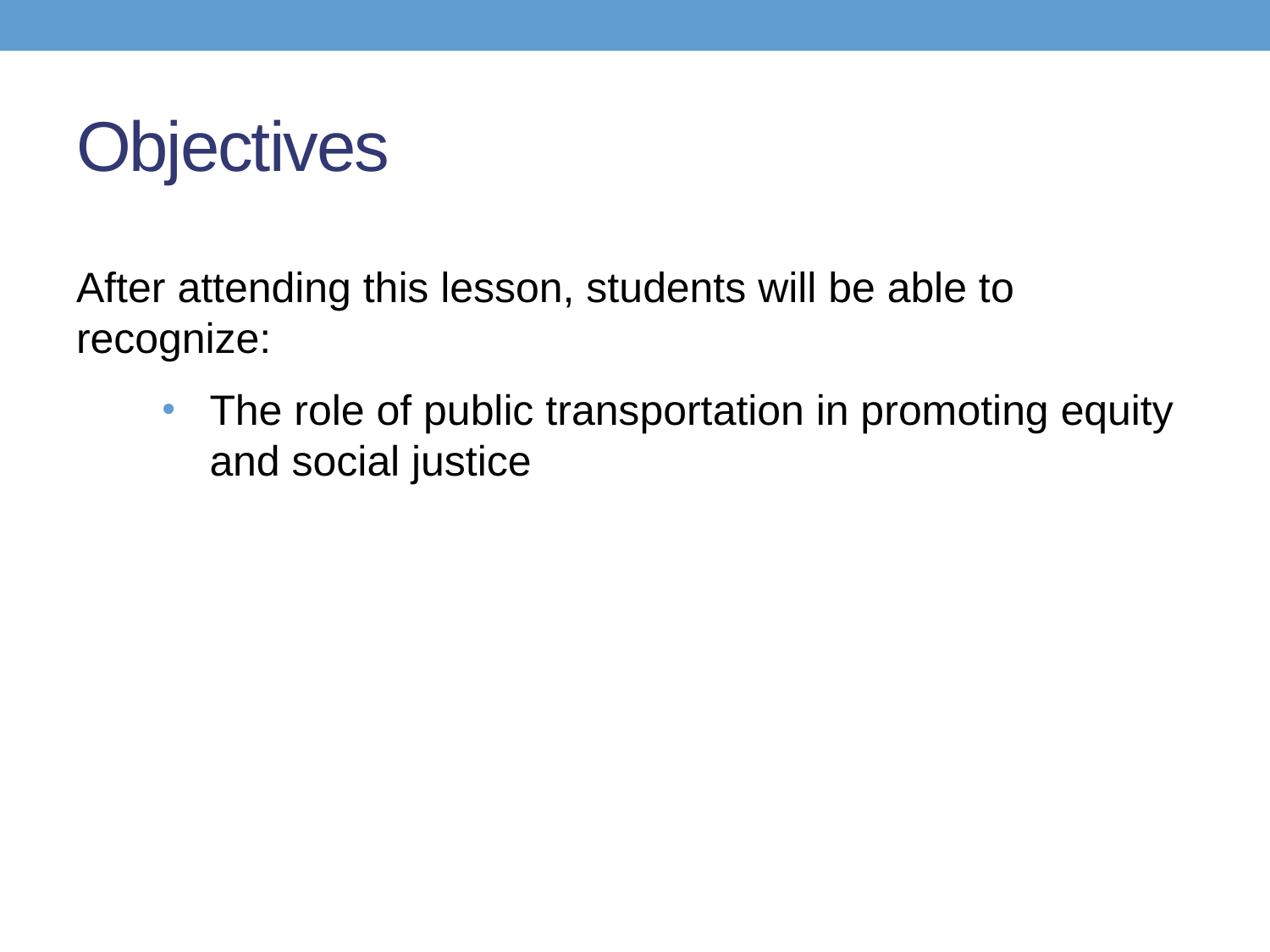

# Objectives
After attending this lesson, students will be able to recognize:
The role of public transportation in promoting equity and social justice